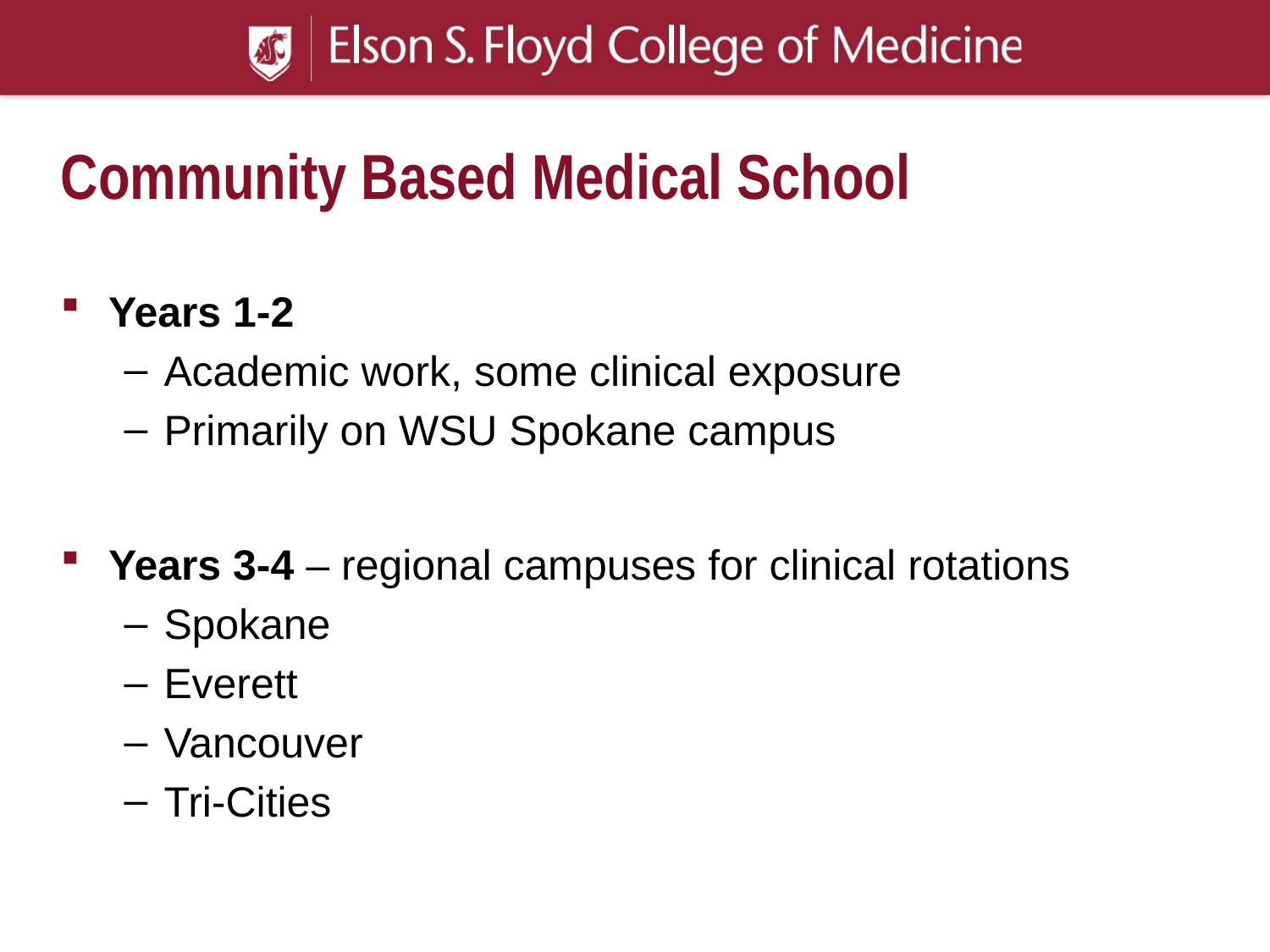

# Community Based Medical School
Years 1-2
Academic work, some clinical exposure
Primarily on WSU Spokane campus

Years 3-4 – regional campuses for clinical rotations
Spokane
Everett
Vancouver
Tri-Cities